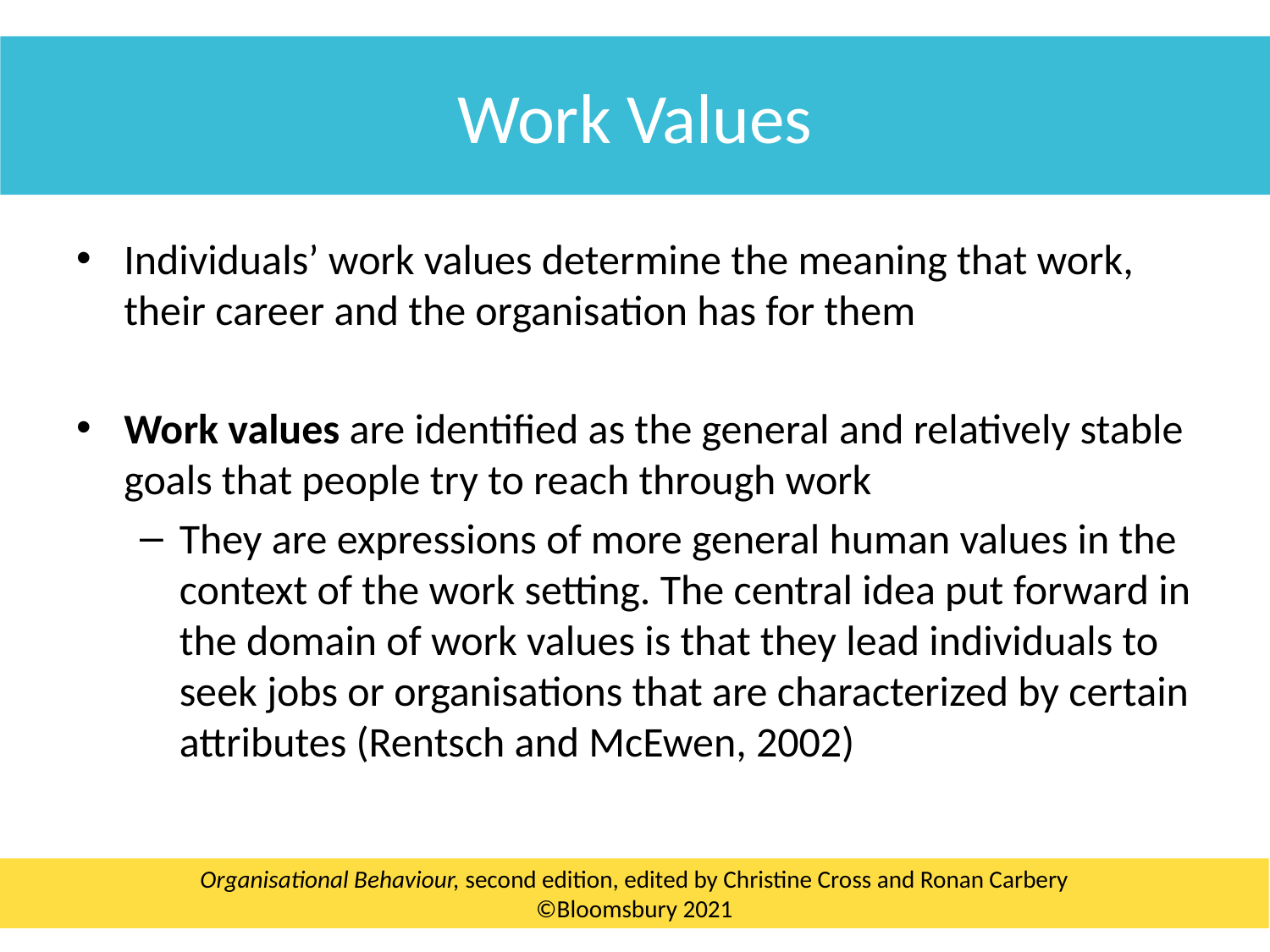

Work Values
Individuals’ work values determine the meaning that work, their career and the organisation has for them

Work values are identified as the general and relatively stable goals that people try to reach through work
They are expressions of more general human values in the context of the work setting. The central idea put forward in the domain of work values is that they lead individuals to seek jobs or organisations that are characterized by certain attributes (Rentsch and McEwen, 2002)